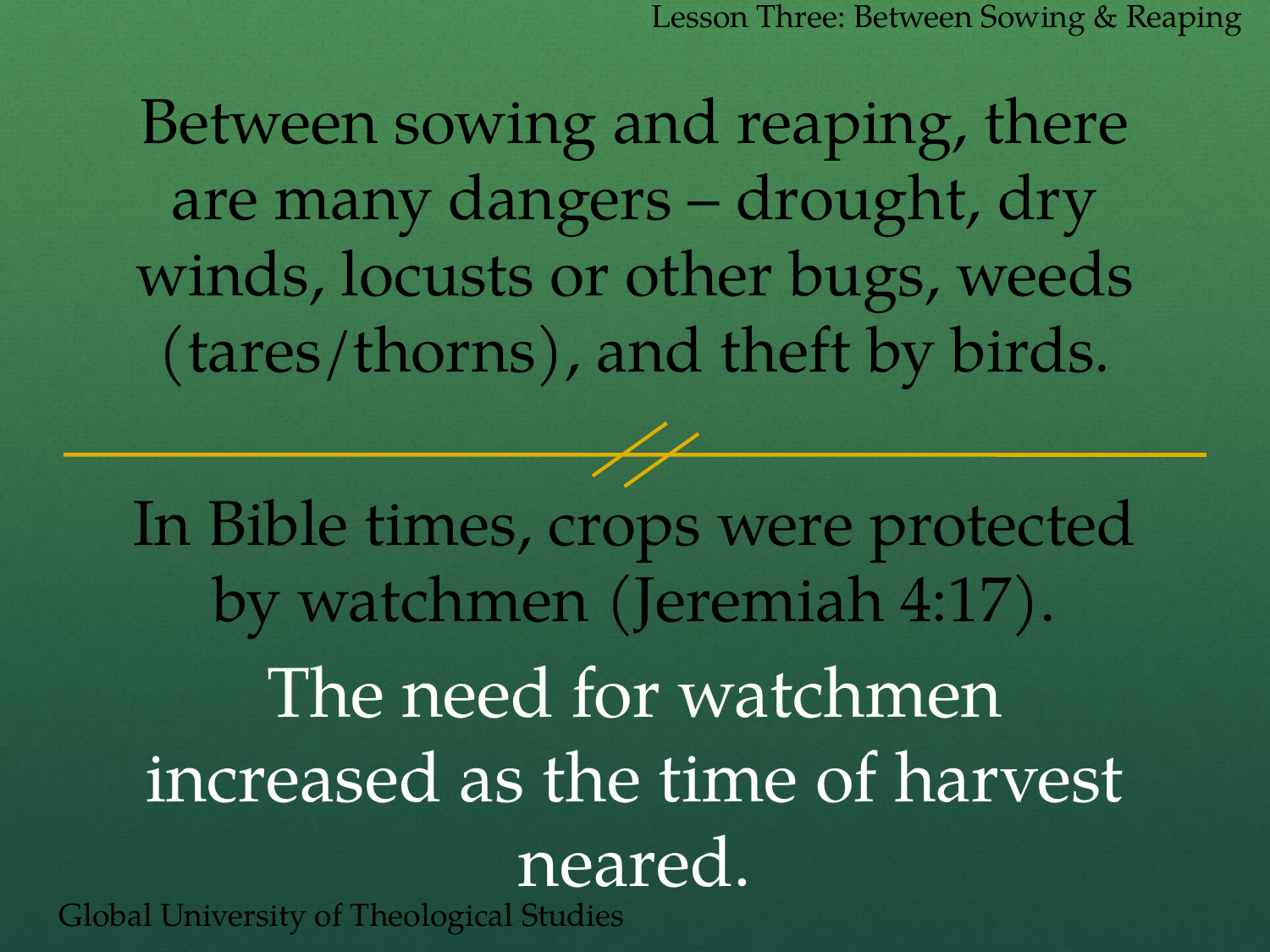

Lesson Three: Between Sowing & Reaping

Between sowing and reaping, there are many dangers – drought, dry winds, locusts or other bugs, weeds (tares/thorns), and theft by birds.
In Bible times, crops were protected by watchmen (Jeremiah 4:17).
The need for watchmen increased as the time of harvest neared.
Global University of Theological Studies